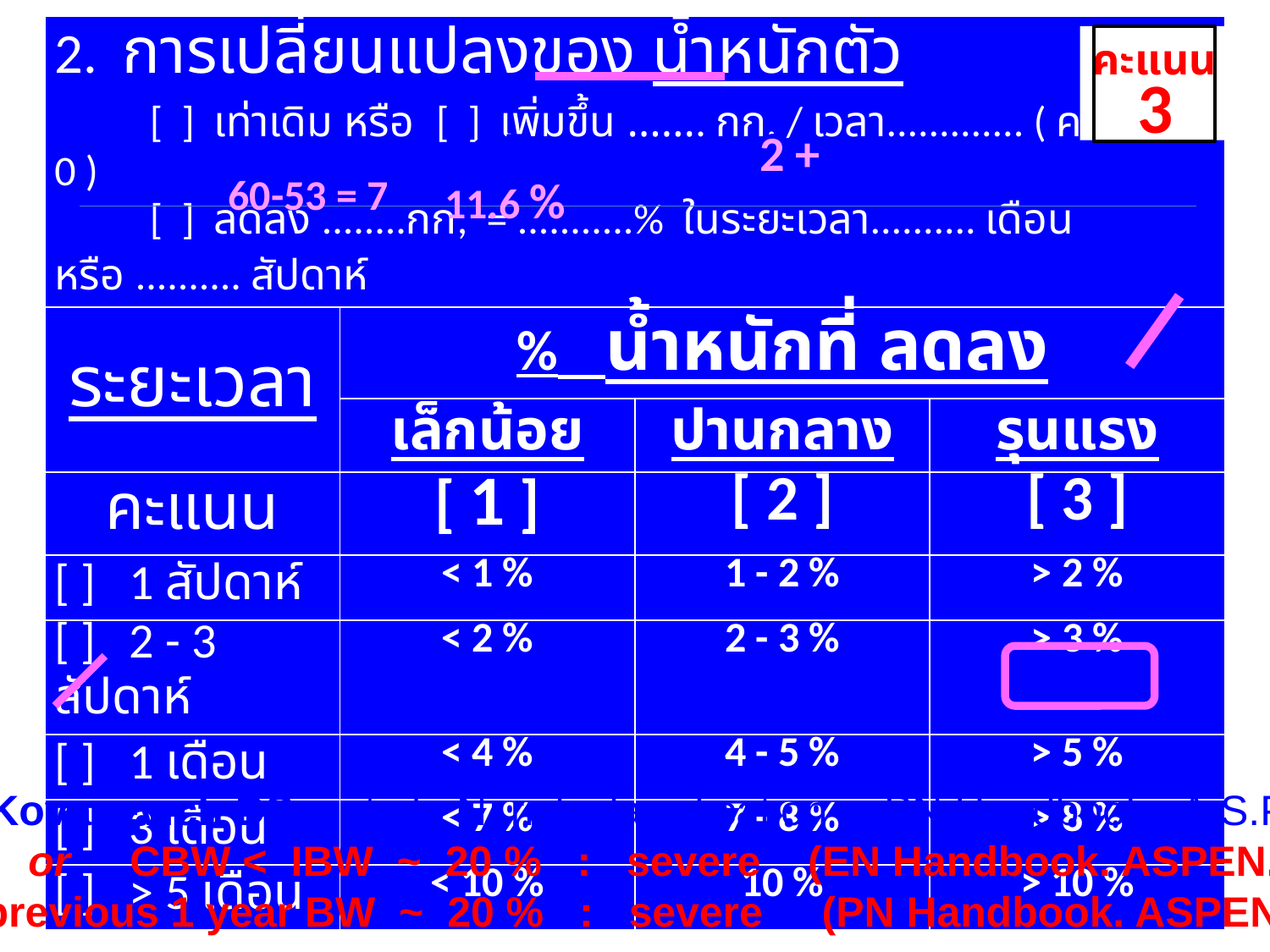

| 2. การเปลี่ยนแปลงของ น้ำหนักตัว [ ] เท่าเดิม หรือ [ ] เพิ่มขึ้น ……. กก. / เวลา............. ( คะแนน = 0 ) [ ] ลดลง ........กก, = ...........% ในระยะเวลา.......... เดือน หรือ .......... สัปดาห์ |  |  |  |
| --- | --- | --- | --- |
| ระยะเวลา | % น้ำหนักที่ ลดลง |  |  |
|  | เล็กน้อย | ปานกลาง | รุนแรง |
| คะแนน | [ 1 ] | [ 2 ] | [ 3 ] |
| [ ] 1 สัปดาห์ | < 1 % | 1 - 2 % | > 2 % |
| [ ] 2 - 3 สัปดาห์ | < 2 % | 2 - 3 % | > 3 % |
| [ ] 1 เดือน | < 4 % | 4 - 5 % | > 5 % |
| [ ] 3 เดือน | < 7 % | 7 - 8 % | > 8 % |
| [ ] > 5 เดือน | < 10 % | 10 % | > 10 % |
คะแนน

3
10
15
2+
 2 +
60-53 = 7
11.6 %

modified from Kovacevich DS. , et al.  N. risk classification in PN Handbook.  A.S.P.E.N.2009
                          or     CBW <  IBW  ~  20 %   :   severe    (EN Handbook. ASPEN.2009, p.5)
   or  CBW <  previous 1 year BW  ~  20 %   :   severe     (PN Handbook. ASPEN.2014, p.9)